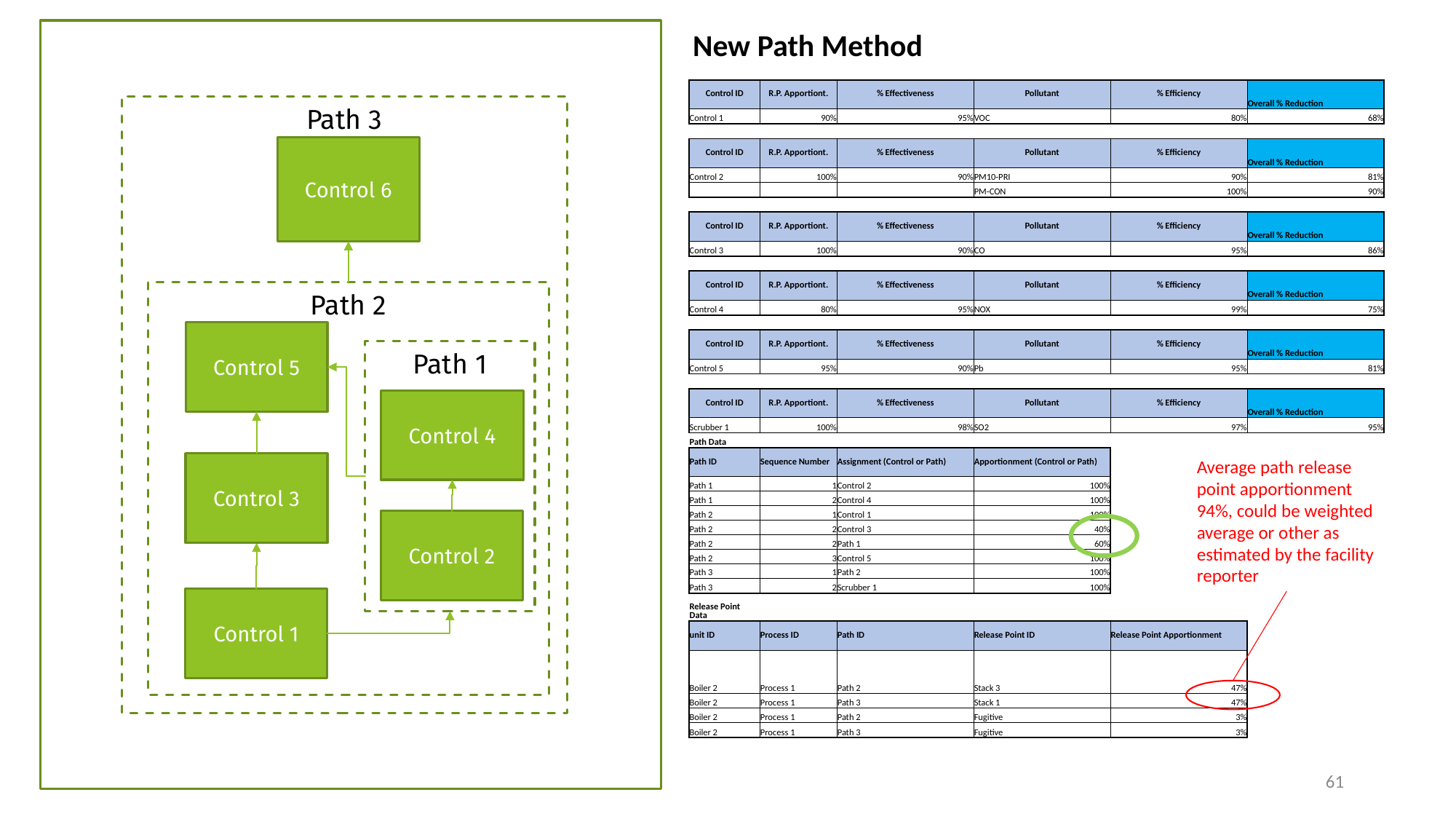

New Path Method
| Control ID | R.P. Apportiont. | % Effectiveness | Pollutant | % Efficiency | Overall % Reduction |
| --- | --- | --- | --- | --- | --- |
| Control 1 | 90% | 95% | VOC | 80% | 68% |
|  |  |  |  |  |  |
| Control ID | R.P. Apportiont. | % Effectiveness | Pollutant | % Efficiency | Overall % Reduction |
| Control 2 | 100% | 90% | PM10-PRI | 90% | 81% |
|  |  |  | PM-CON | 100% | 90% |
|  |  |  |  |  |  |
| Control ID | R.P. Apportiont. | % Effectiveness | Pollutant | % Efficiency | Overall % Reduction |
| Control 3 | 100% | 90% | CO | 95% | 86% |
|  |  |  |  |  |  |
| Control ID | R.P. Apportiont. | % Effectiveness | Pollutant | % Efficiency | Overall % Reduction |
| Control 4 | 80% | 95% | NOX | 99% | 75% |
|  |  |  |  |  |  |
| Control ID | R.P. Apportiont. | % Effectiveness | Pollutant | % Efficiency | Overall % Reduction |
| Control 5 | 95% | 90% | Pb | 95% | 81% |
|  |  |  |  |  |  |
| Control ID | R.P. Apportiont. | % Effectiveness | Pollutant | % Efficiency | Overall % Reduction |
| Scrubber 1 | 100% | 98% | SO2 | 97% | 95% |
| Path Data |  |  |  |  |  |
| Path ID | Sequence Number | Assignment (Control or Path) | Apportionment (Control or Path) |  |  |
| Path 1 | 1 | Control 2 | 100% |  |  |
| Path 1 | 2 | Control 4 | 100% |  |  |
| Path 2 | 1 | Control 1 | 100% |  |  |
| Path 2 | 2 | Control 3 | 40% |  |  |
| Path 2 | 2 | Path 1 | 60% |  |  |
| Path 2 | 3 | Control 5 | 100% |  |  |
| Path 3 | 1 | Path 2 | 100% |  |  |
| Path 3 | 2 | Scrubber 1 | 100% |  |  |
| Release Point Data |  |  |  |  |  |
| unit ID | Process ID | Path ID | Release Point ID | Release Point Apportionment |  |
| Boiler 2 | Process 1 | Path 2 | Stack 3 | 47% |  |
| Boiler 2 | Process 1 | Path 3 | Stack 1 | 47% |  |
| Boiler 2 | Process 1 | Path 2 | Fugitive | 3% |  |
| Boiler 2 | Process 1 | Path 3 | Fugitive | 3% |  |
Path 3
Control 6
Path 2
Control 5
Path 1
Control 4
Average path release point apportionment 94%, could be weighted average or other as estimated by the facility reporter
Control 3
Control 2

Control 1

61